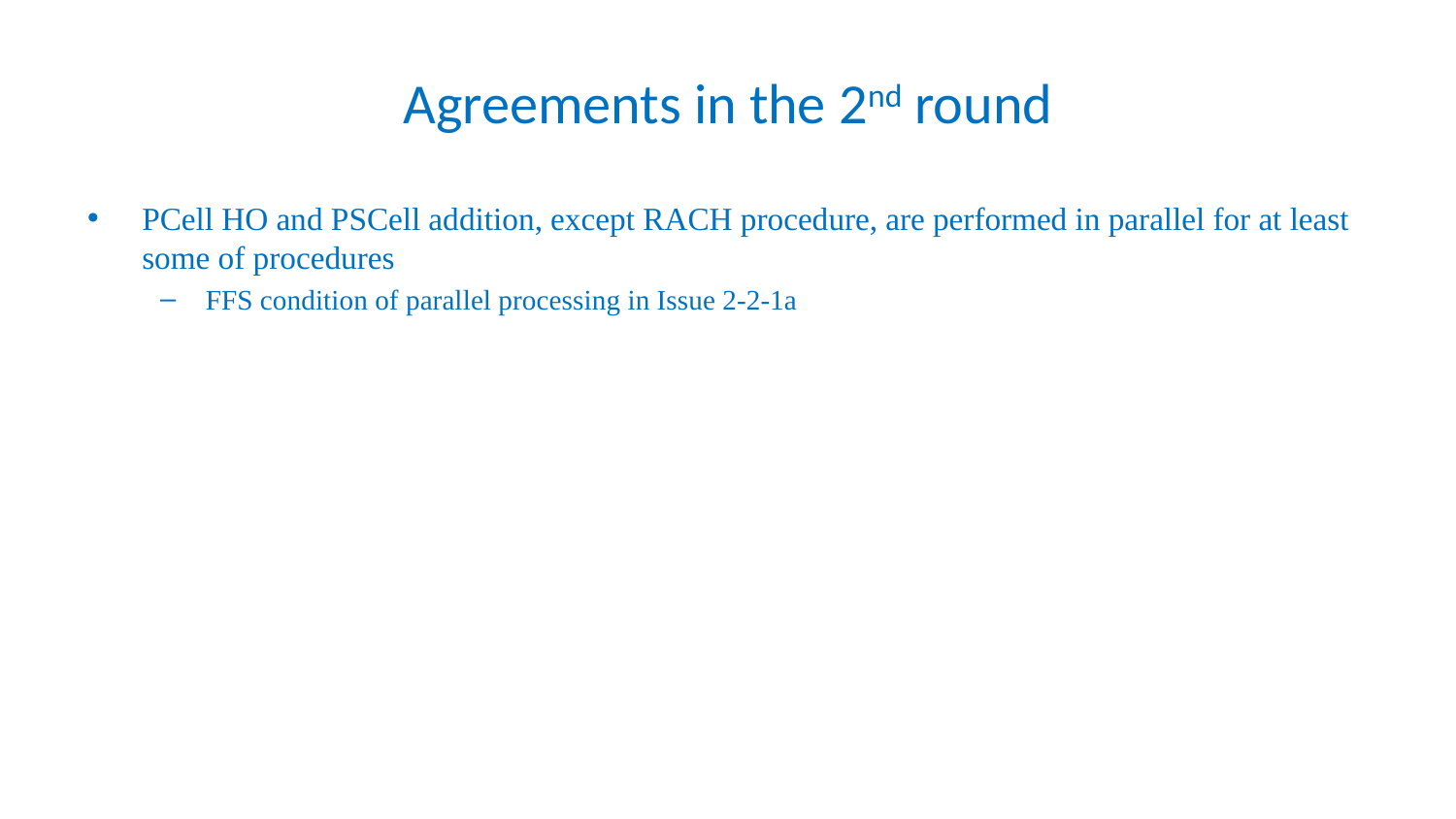

# Agreements in the 2nd round
PCell HO and PSCell addition, except RACH procedure, are performed in parallel for at least some of procedures
FFS condition of parallel processing in Issue 2-2-1a